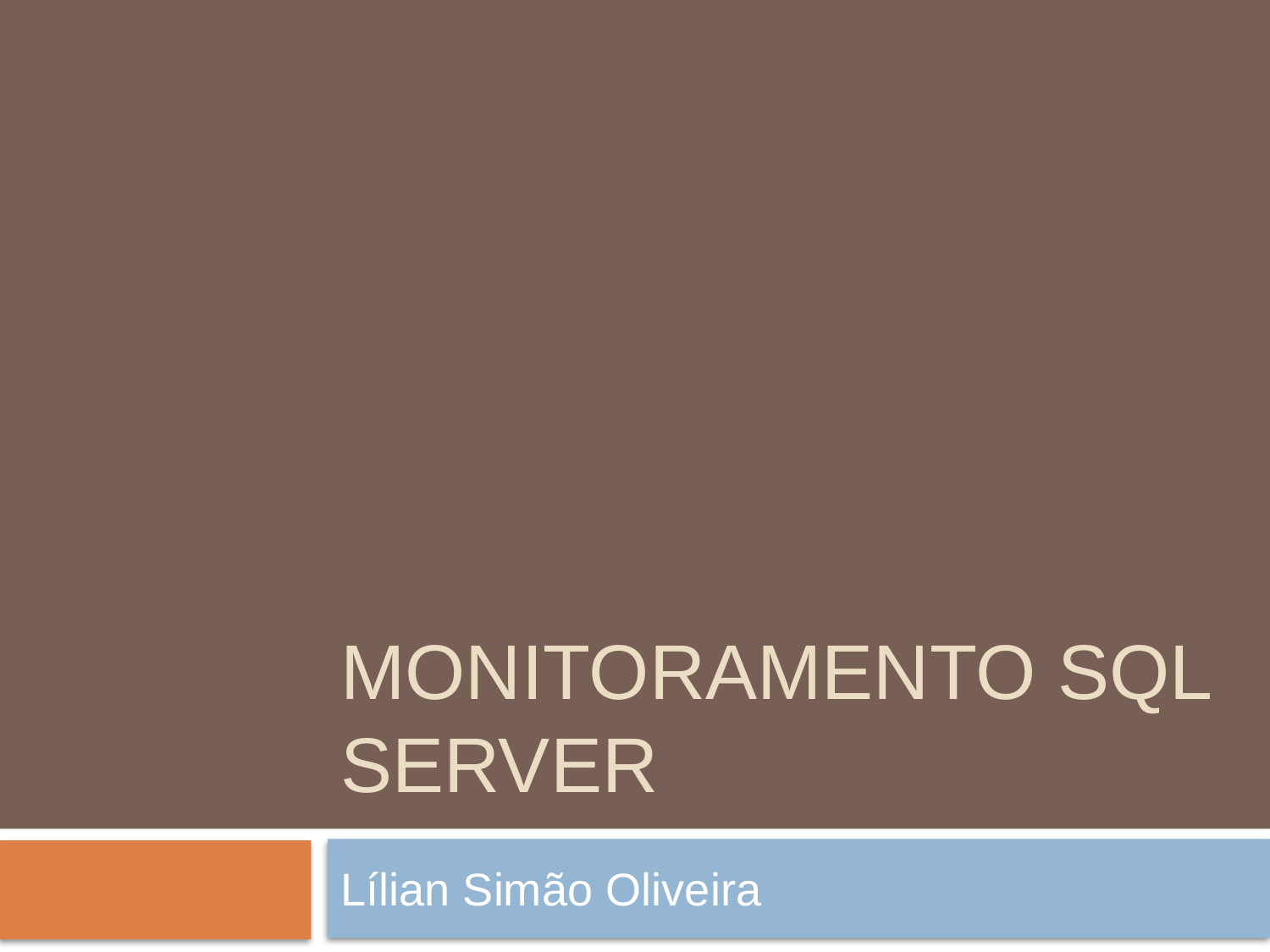

# Monitoramento SQL Server
Lílian Simão Oliveira